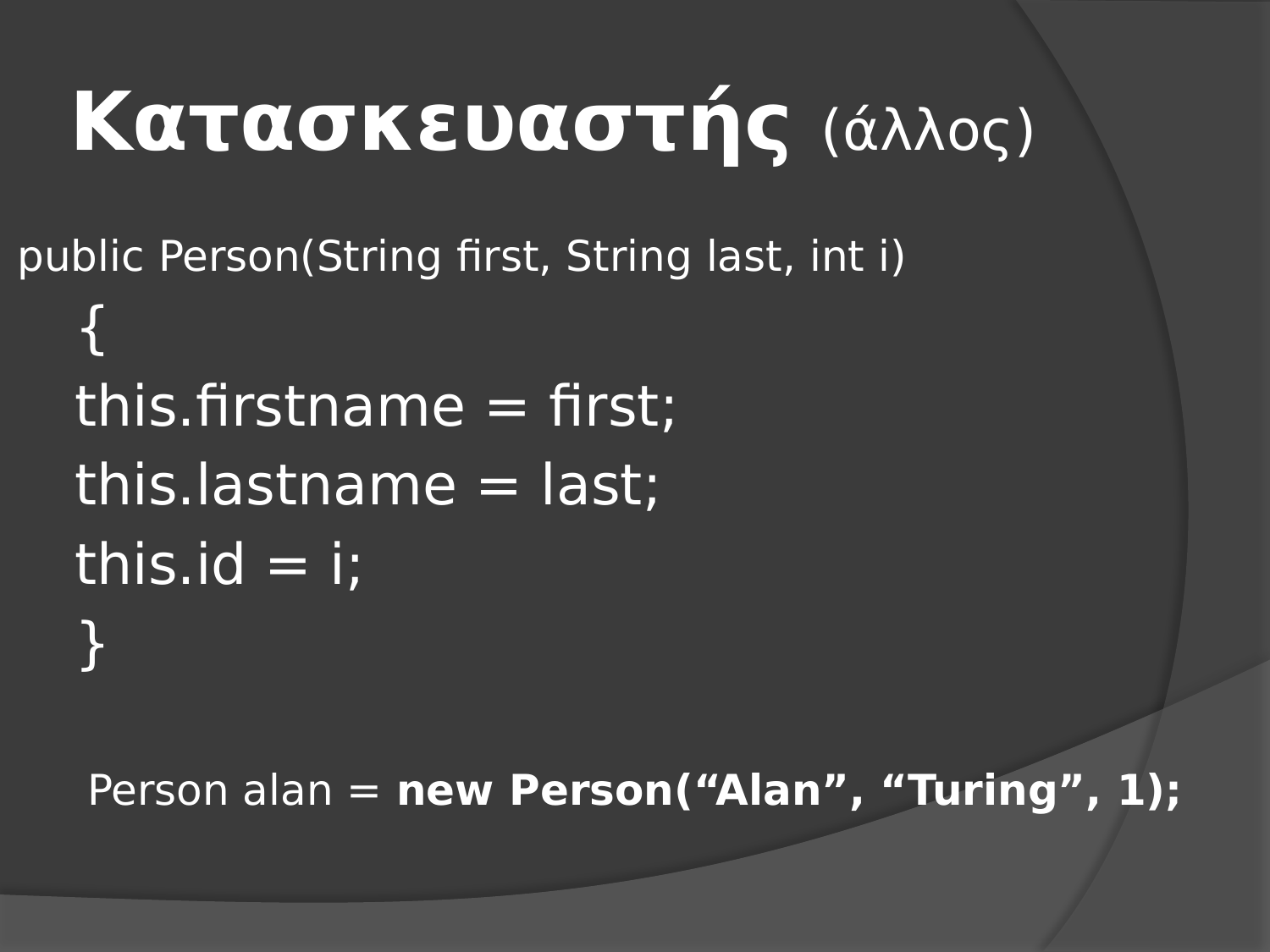

# Κατασκευαστής (άλλος)
public Person(String first, String last, int i)
{
this.firstname = first;
this.lastname = last;
this.id = i;
}

Person alan = new Person(“Alan”, “Turing”, 1);